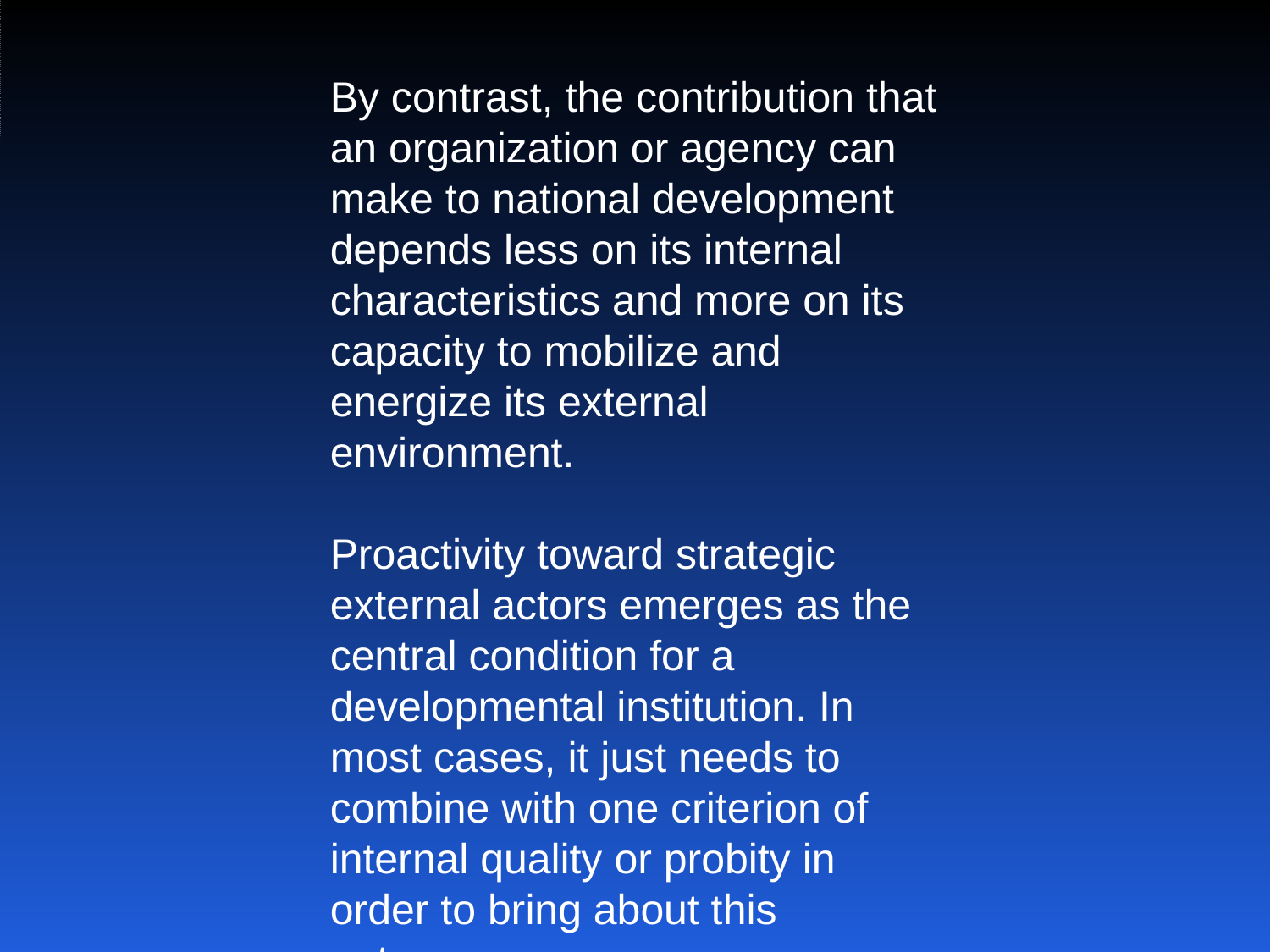

# By contrast, the contribution that an organization or agency can make to nati...
By contrast, the contribution that an organization or agency can make to national development depends less on its internal characteristics and more on its capacity to mobilize and energize its external environment.

Proactivity toward strategic external actors emerges as the central condition for a developmental institution. In most cases, it just needs to combine with one criterion of internal quality or probity in order to bring about this outcome.